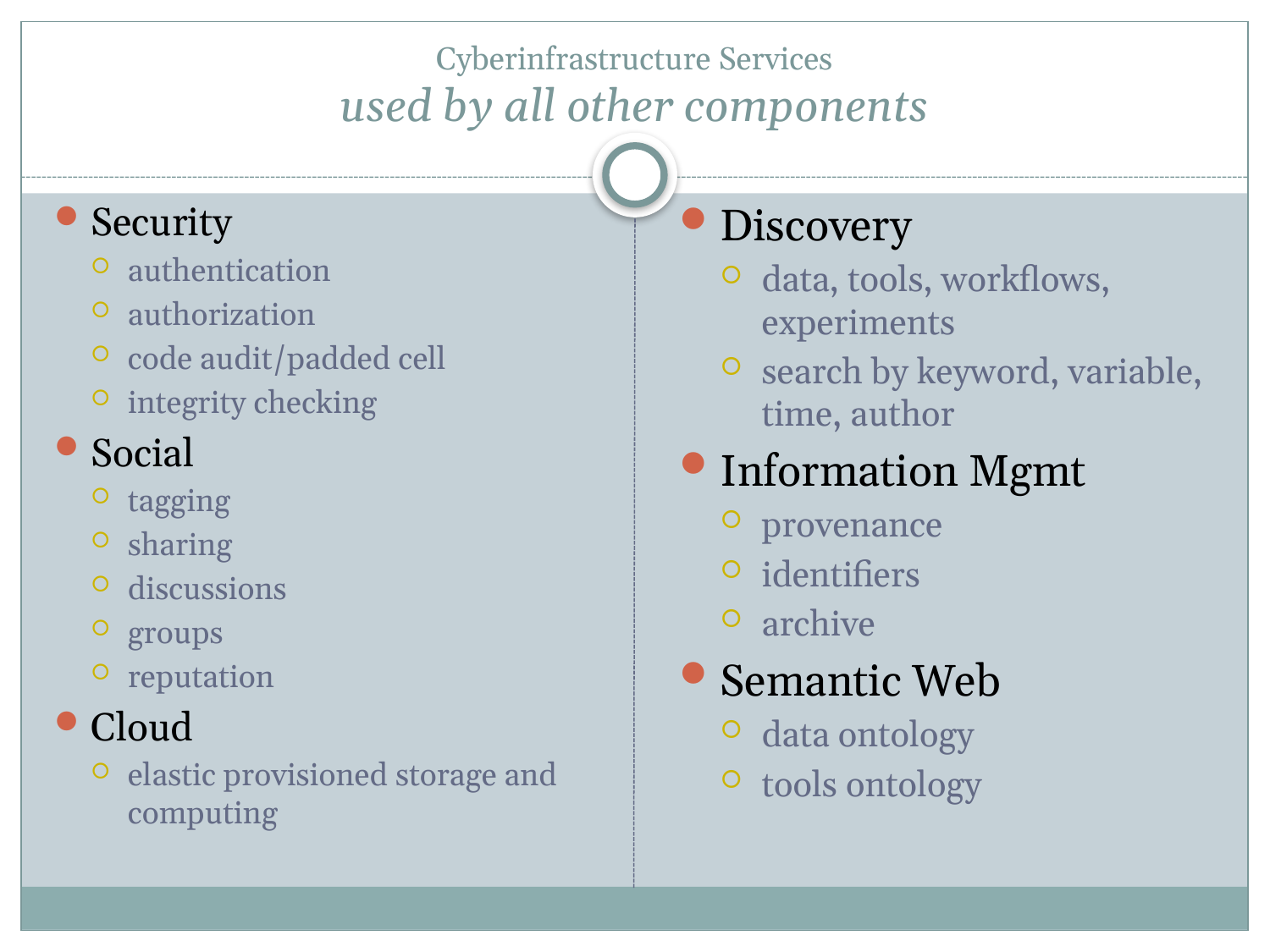

# Cyberinfrastructure Services used by all other components
Security
authentication
authorization
code audit/padded cell
integrity checking
Social
tagging
sharing
discussions
groups
reputation
Cloud
elastic provisioned storage and computing

Discovery
data, tools, workflows, experiments
search by keyword, variable, time, author
Information Mgmt
provenance
identifiers
archive
Semantic Web
data ontology
tools ontology